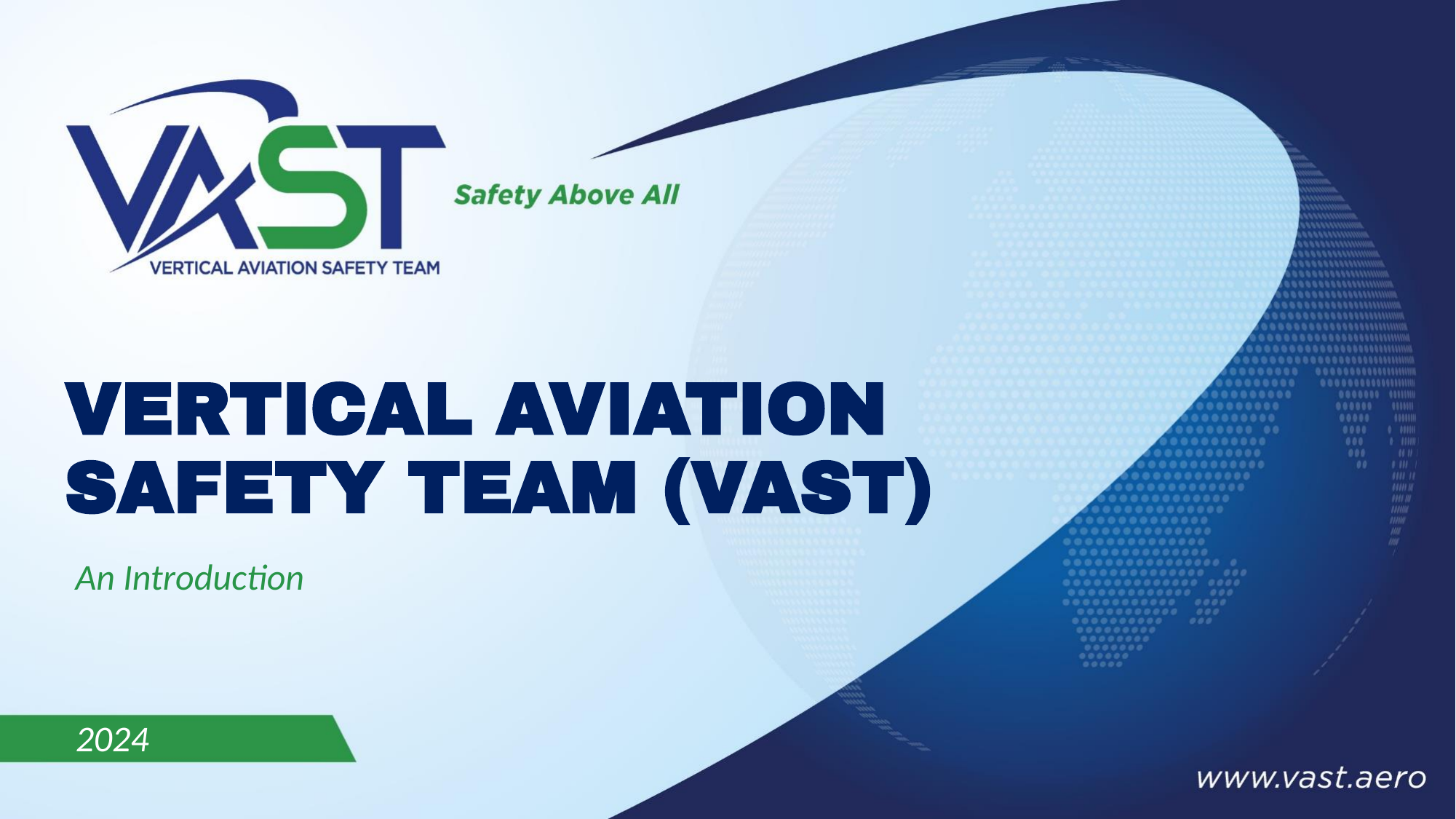

# VERTICAL AVIATION SAFETY TEAM (VAST)
An Introduction
2024